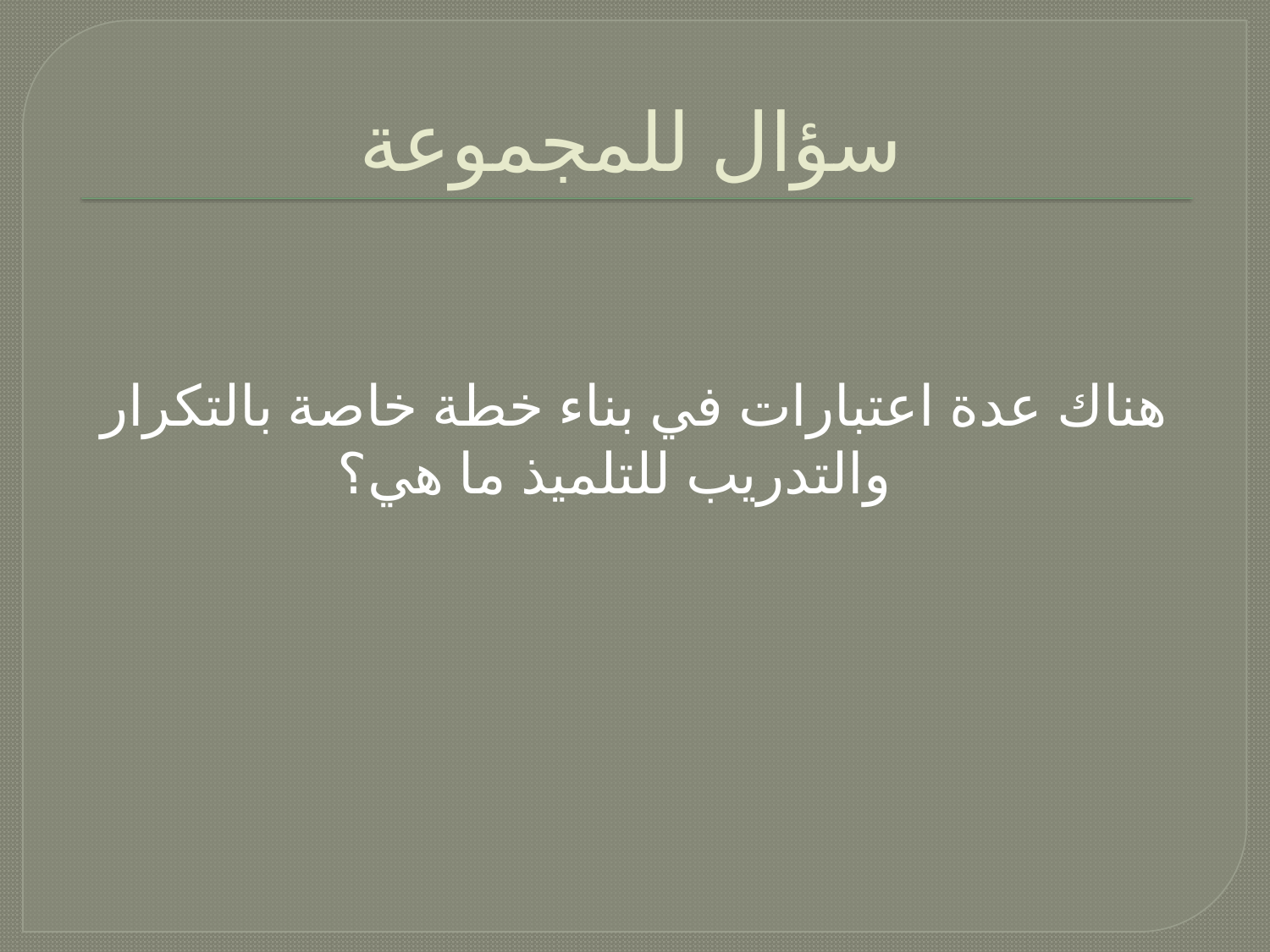

# سؤال للمجموعة

هناك عدة اعتبارات في بناء خطة خاصة بالتكرار والتدريب للتلميذ ما هي؟